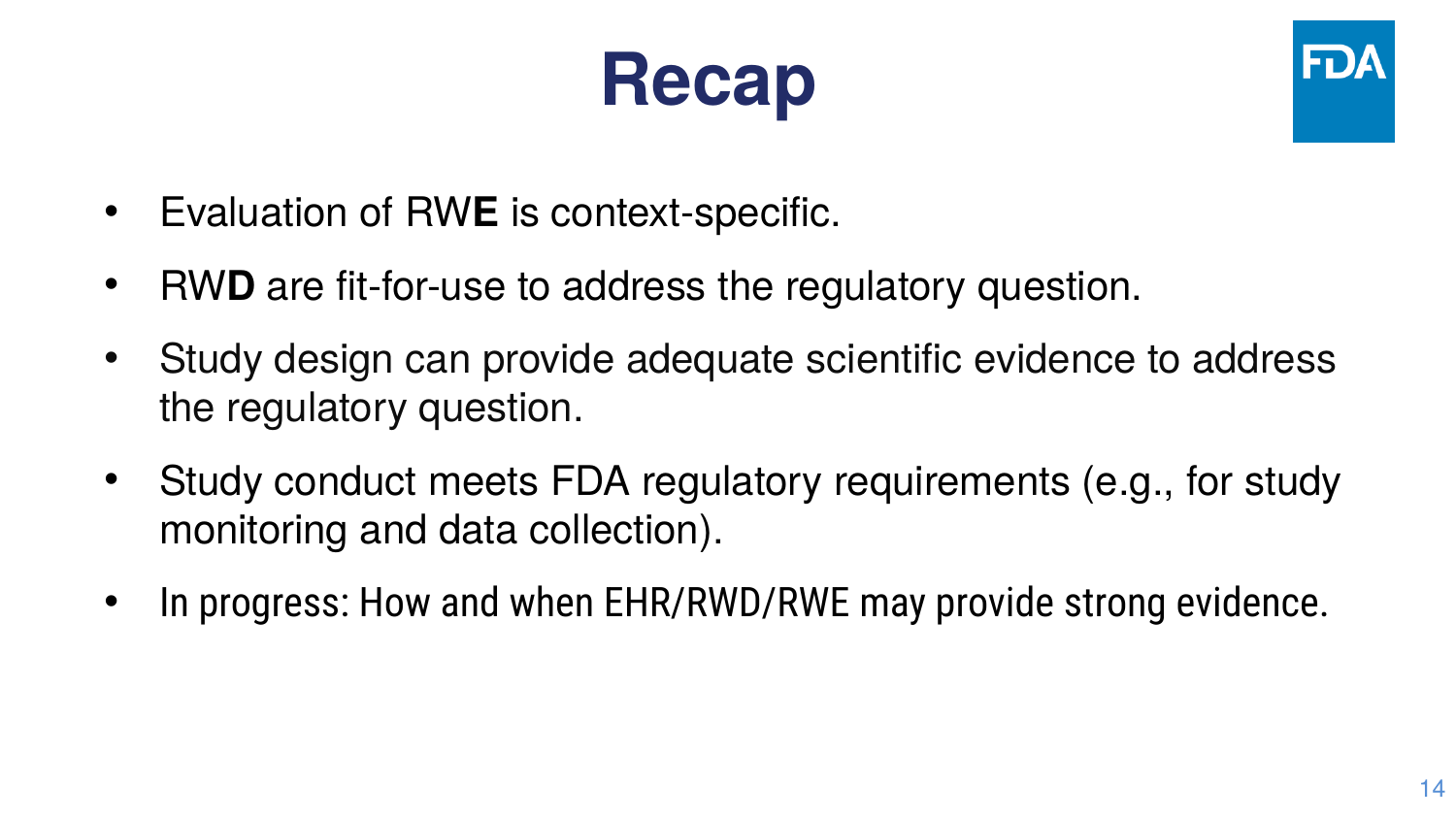

# Recap
Evaluation of RWE is context-specific.
RWD are fit-for-use to address the regulatory question.
Study design can provide adequate scientific evidence to address the regulatory question.
Study conduct meets FDA regulatory requirements (e.g., for study monitoring and data collection).
In progress: How and when EHR/RWD/RWE may provide strong evidence.